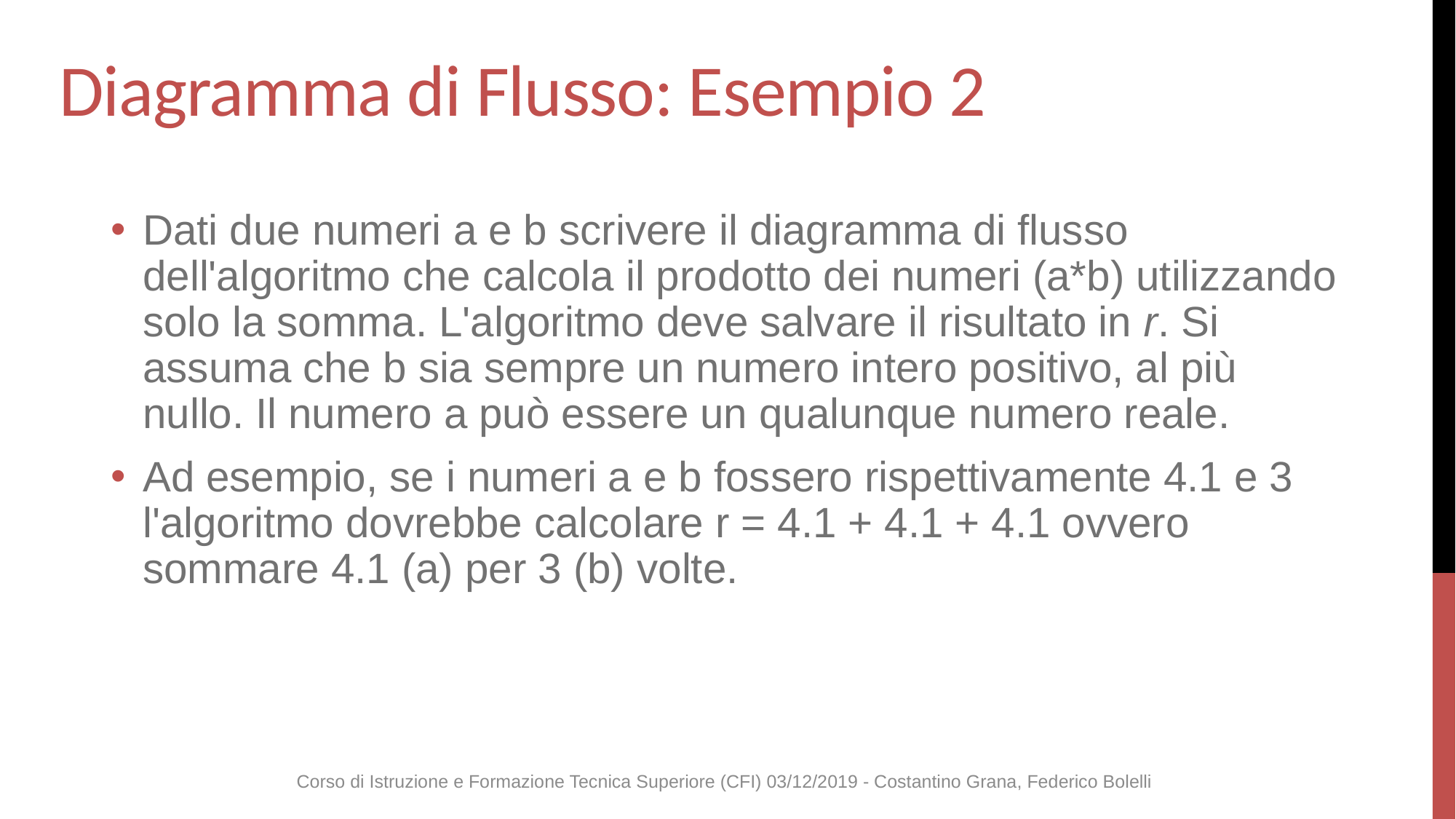

# Diagramma di Flusso: Esempio 2
Dati due numeri a e b scrivere il diagramma di flusso dell'algoritmo che calcola il prodotto dei numeri (a*b) utilizzando solo la somma. L'algoritmo deve salvare il risultato in r. Si assuma che b sia sempre un numero intero positivo, al più nullo. Il numero a può essere un qualunque numero reale.
Ad esempio, se i numeri a e b fossero rispettivamente 4.1 e 3 l'algoritmo dovrebbe calcolare r = 4.1 + 4.1 + 4.1 ovvero sommare 4.1 (a) per 3 (b) volte.

Corso di Istruzione e Formazione Tecnica Superiore (CFI) 03/12/2019 - Costantino Grana, Federico Bolelli